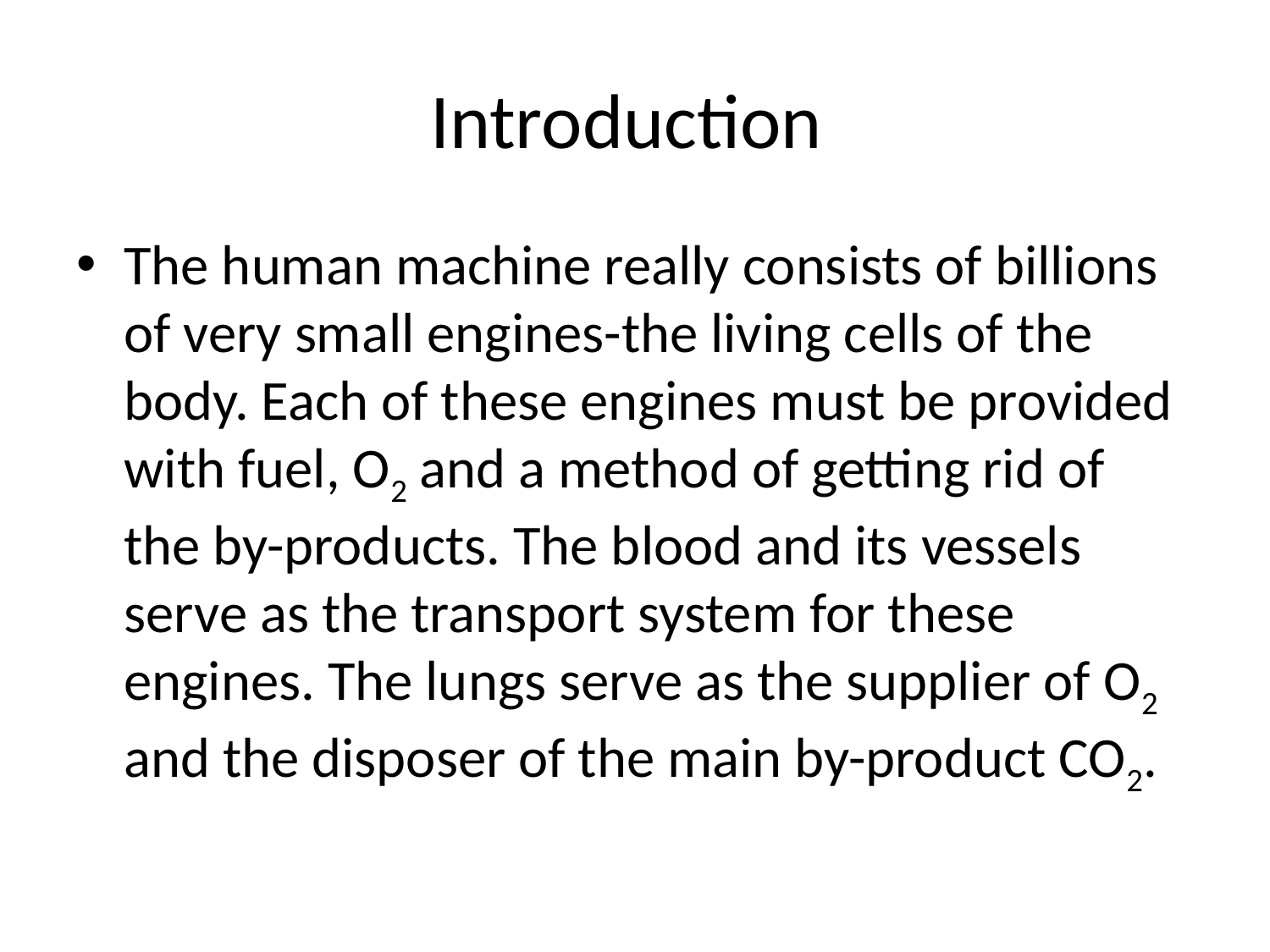

# Introduction
The human machine really consists of billions of very small engines-the living cells of the body. Each of these engines must be provided with fuel, O2 and a method of getting rid of the by-products. The blood and its vessels serve as the transport system for these engines. The lungs serve as the supplier of O2 and the disposer of the main by-product CO2.